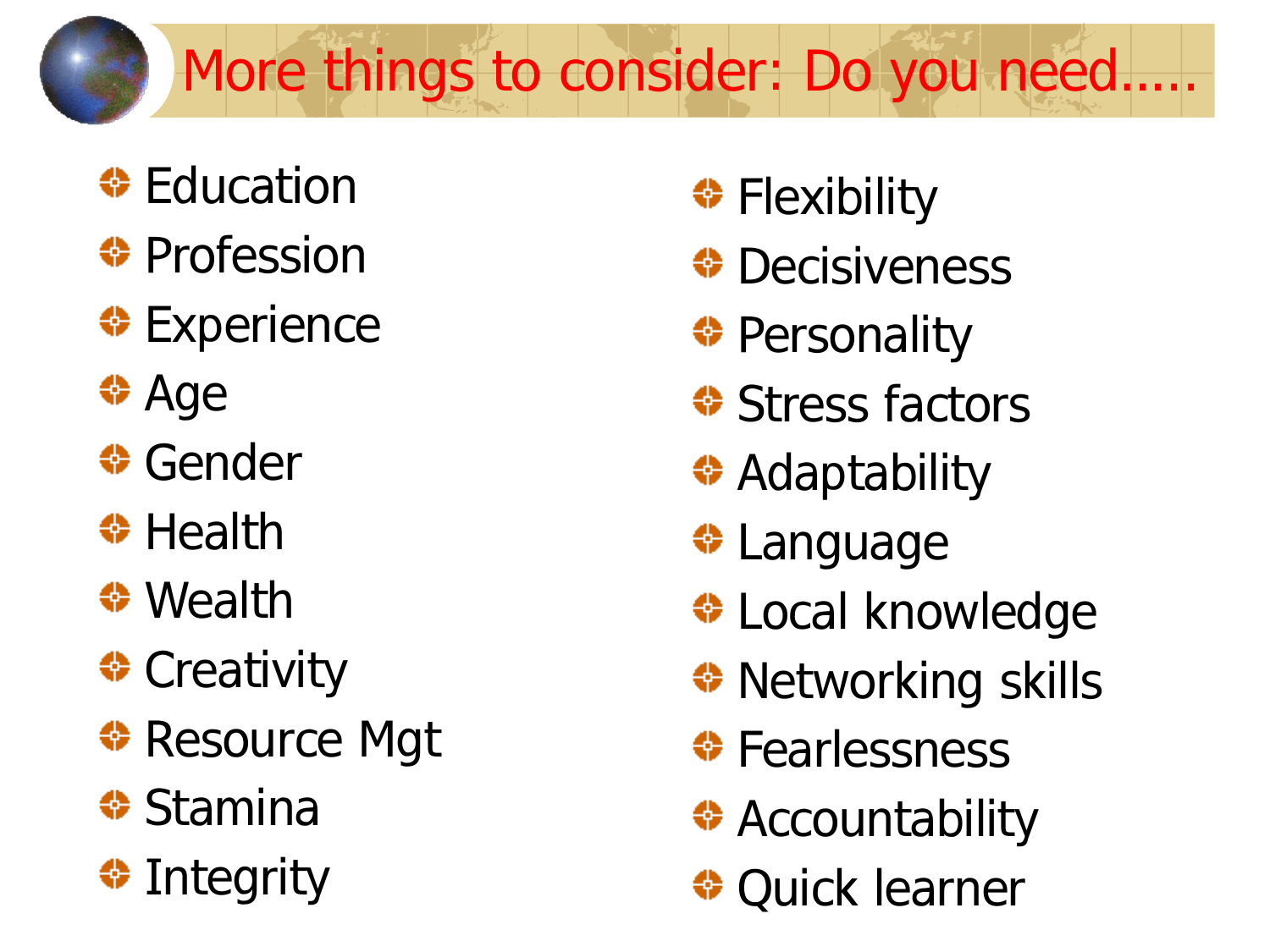

# More things to consider: Do you need…..
Education
Profession
Experience
Age
Gender
Health
Wealth
Creativity
Resource Mgt
Stamina
Integrity

Flexibility
Decisiveness
Personality
Stress factors
Adaptability
Language
Local knowledge
Networking skills
Fearlessness
Accountability
Quick learner